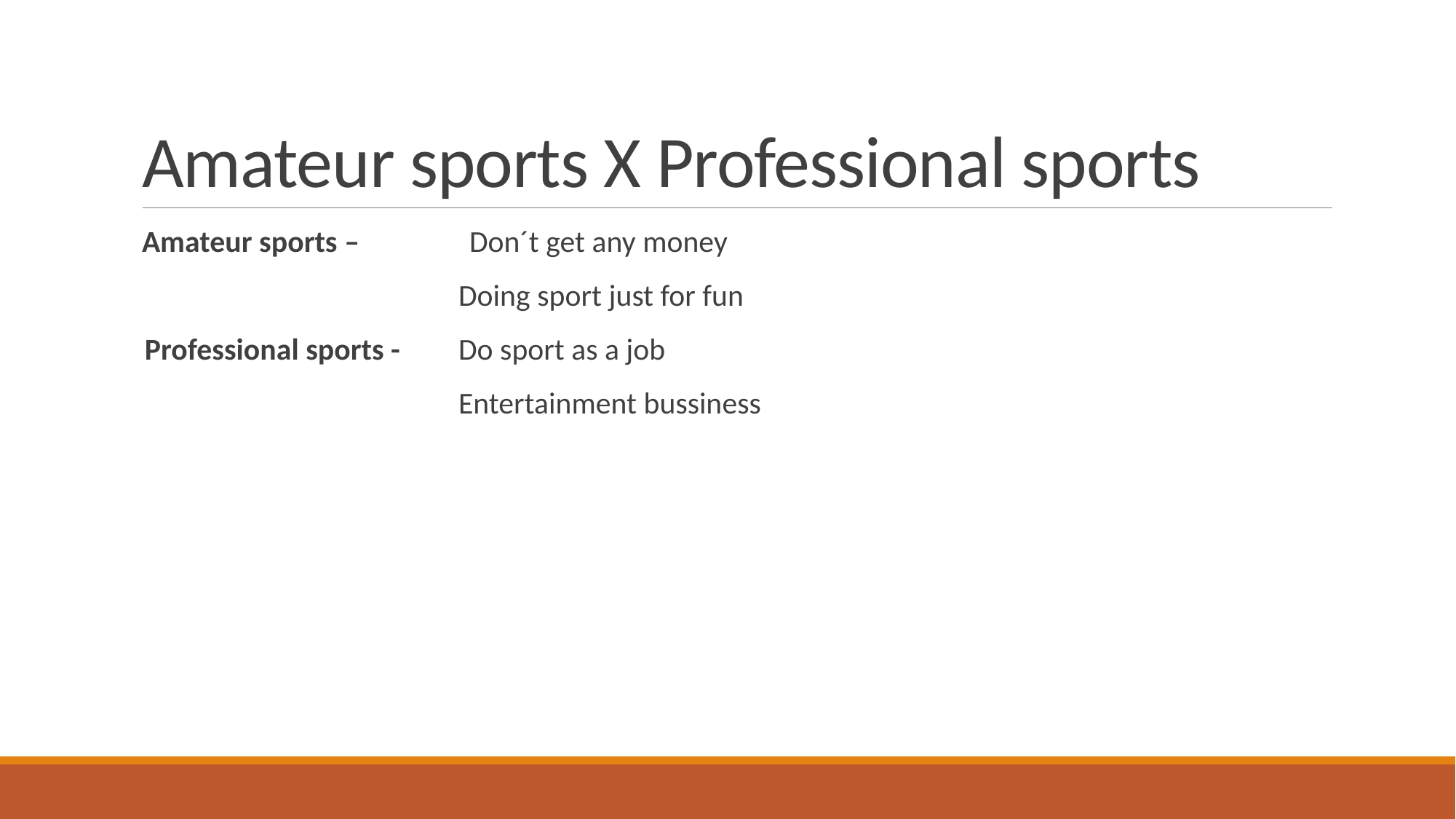

# Amateur sports X Professional sports
Amateur sports – 	Don´t get any money
			Doing sport just for fun
  Professional sports - 	Do sport as a job
			Entertainment bussiness